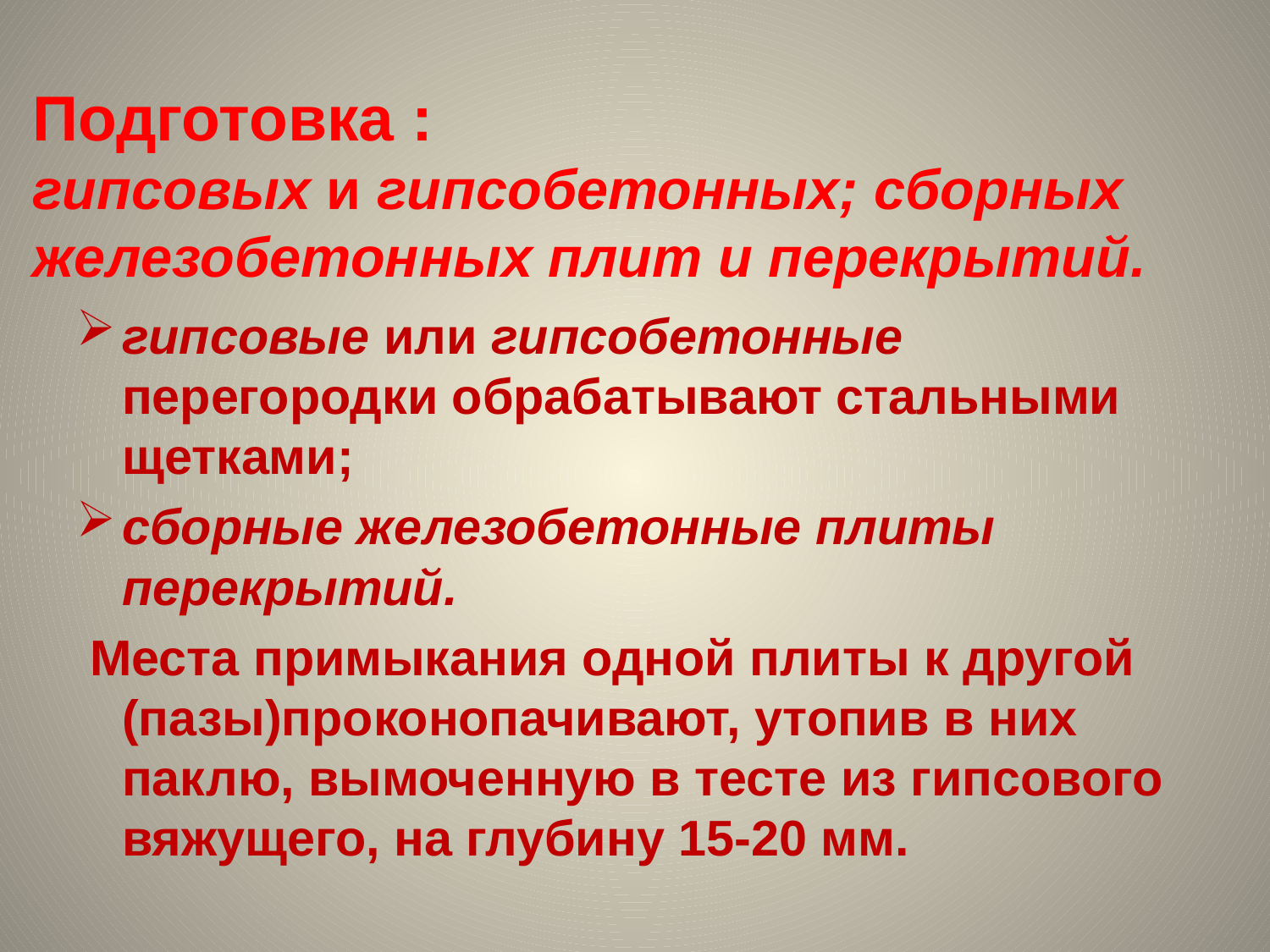

# Подготовка : гипсовых и гипсобетонных; сборных железобетонных плит и перекрытий.
гипсовые или гипсобетонные перегородки обрабатывают стальными щетками;
сборные железобетонные плиты перекрытий.
 Места примыкания одной плиты к другой (пазы)проконопачивают, утопив в них паклю, вымоченную в тесте из гипсового вяжущего, на глубину 15-20 мм.